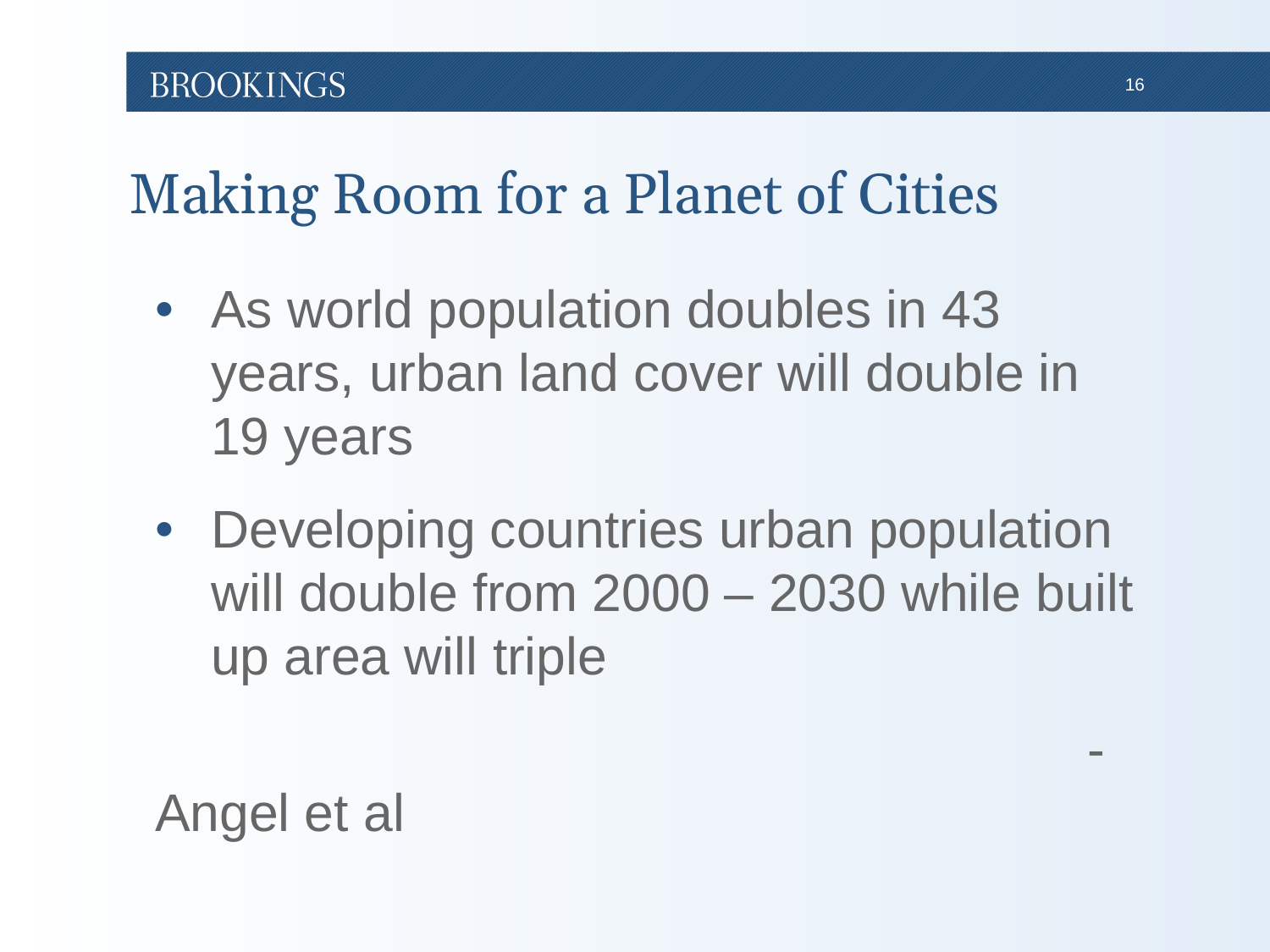

# Making Room for a Planet of Cities
As world population doubles in 43 years, urban land cover will double in 19 years
Developing countries urban population will double from 2000 – 2030 while built up area will triple
							   -Angel et al